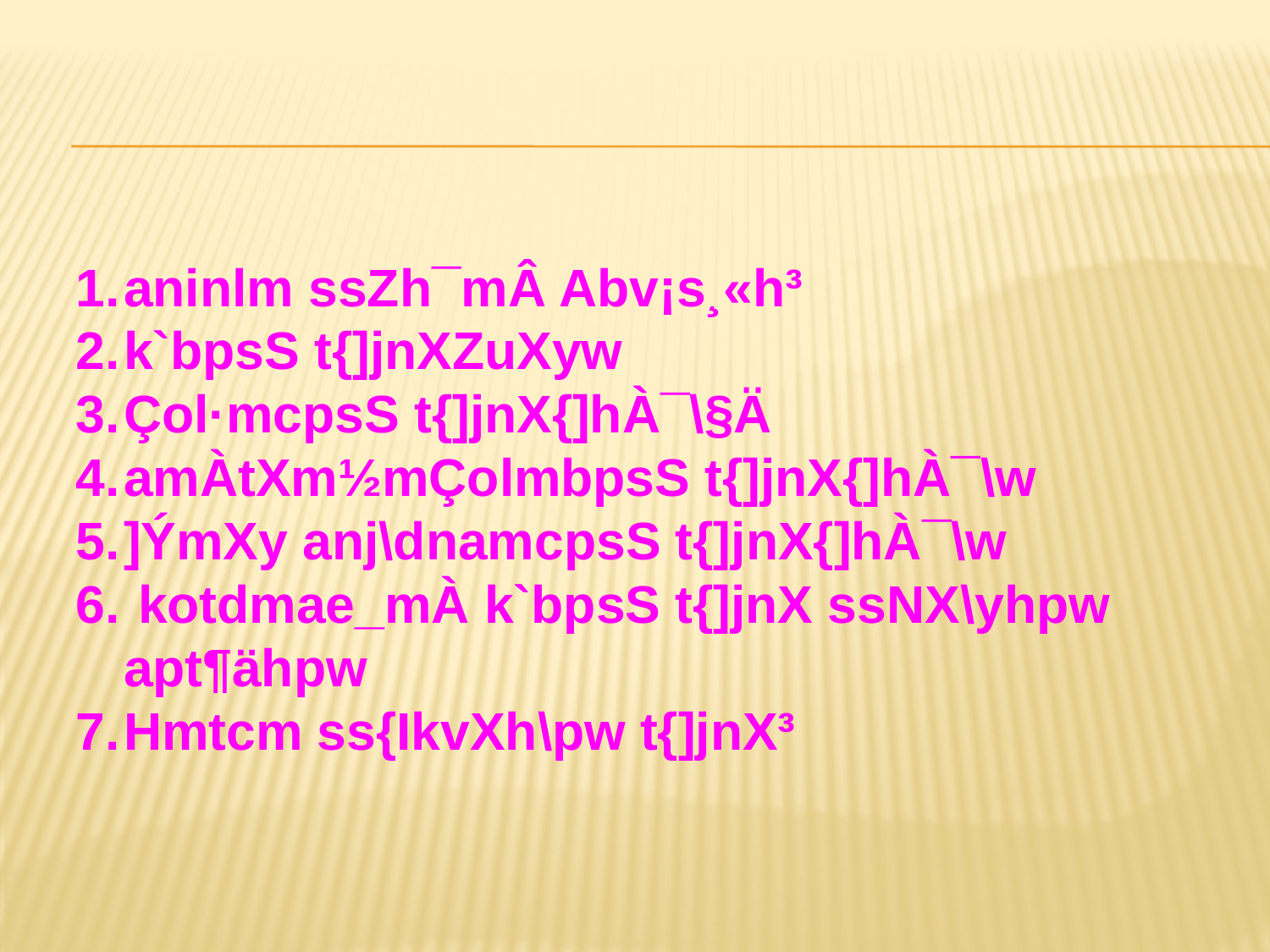

aninlm ssZh¯mÂ Abv¡s¸«h³
k`bpsS t{]jnXZuXyw
Çol·mcpsS t{]jnX{]hÀ¯\§Ä
amÀtXm½mÇolmbpsS t{]jnX{]hÀ¯\w
]ÝmXy anj\dnamcpsS t{]jnX{]hÀ¯\w
 kotdmae_mÀ k`bpsS t{]jnX ssNX\yhpw apt¶ähpw
Hmtcm ss{IkvXh\pw t{]jnX³